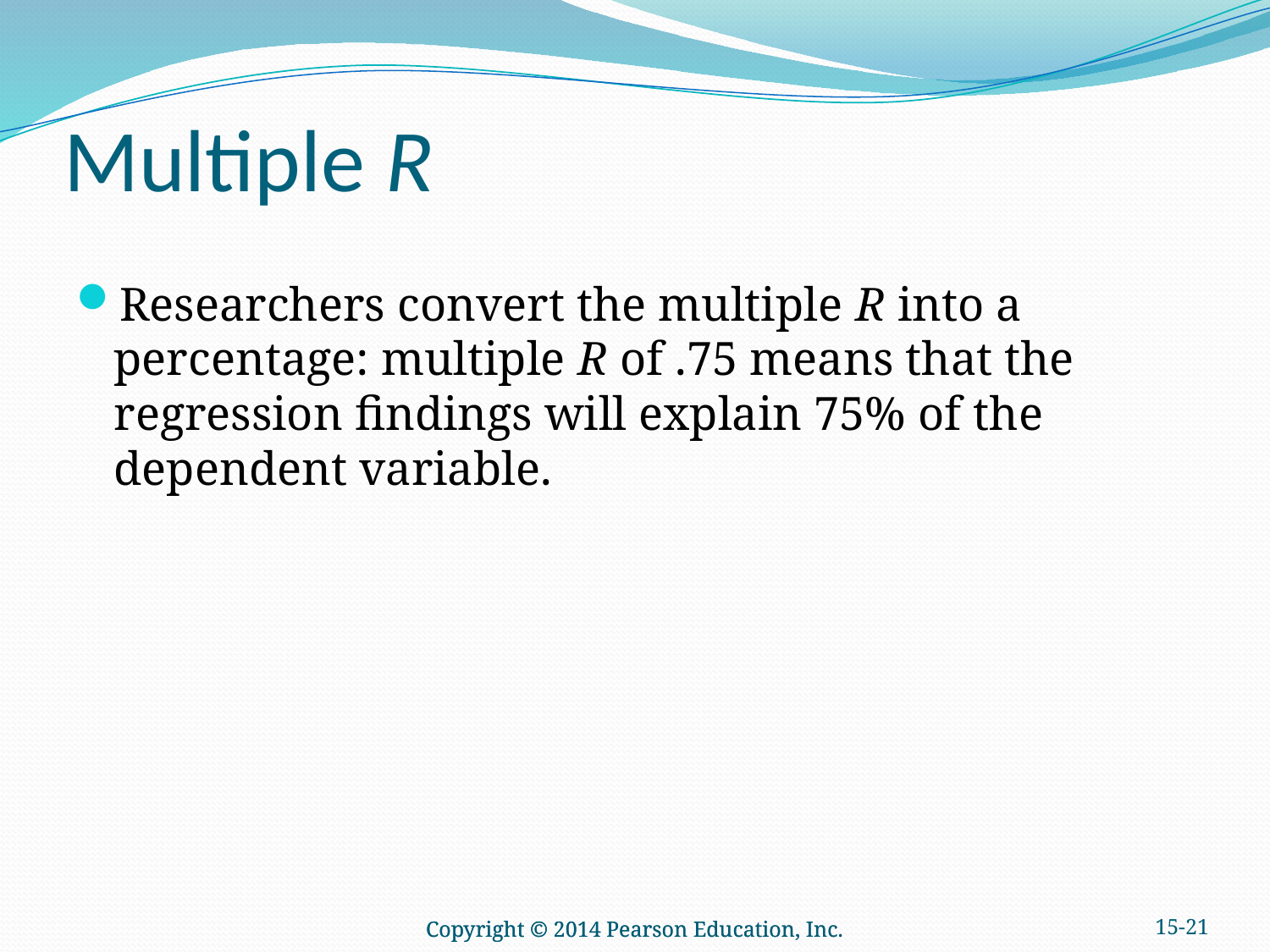

# Multiple R
Researchers convert the multiple R into a percentage: multiple R of .75 means that the regression findings will explain 75% of the dependent variable.